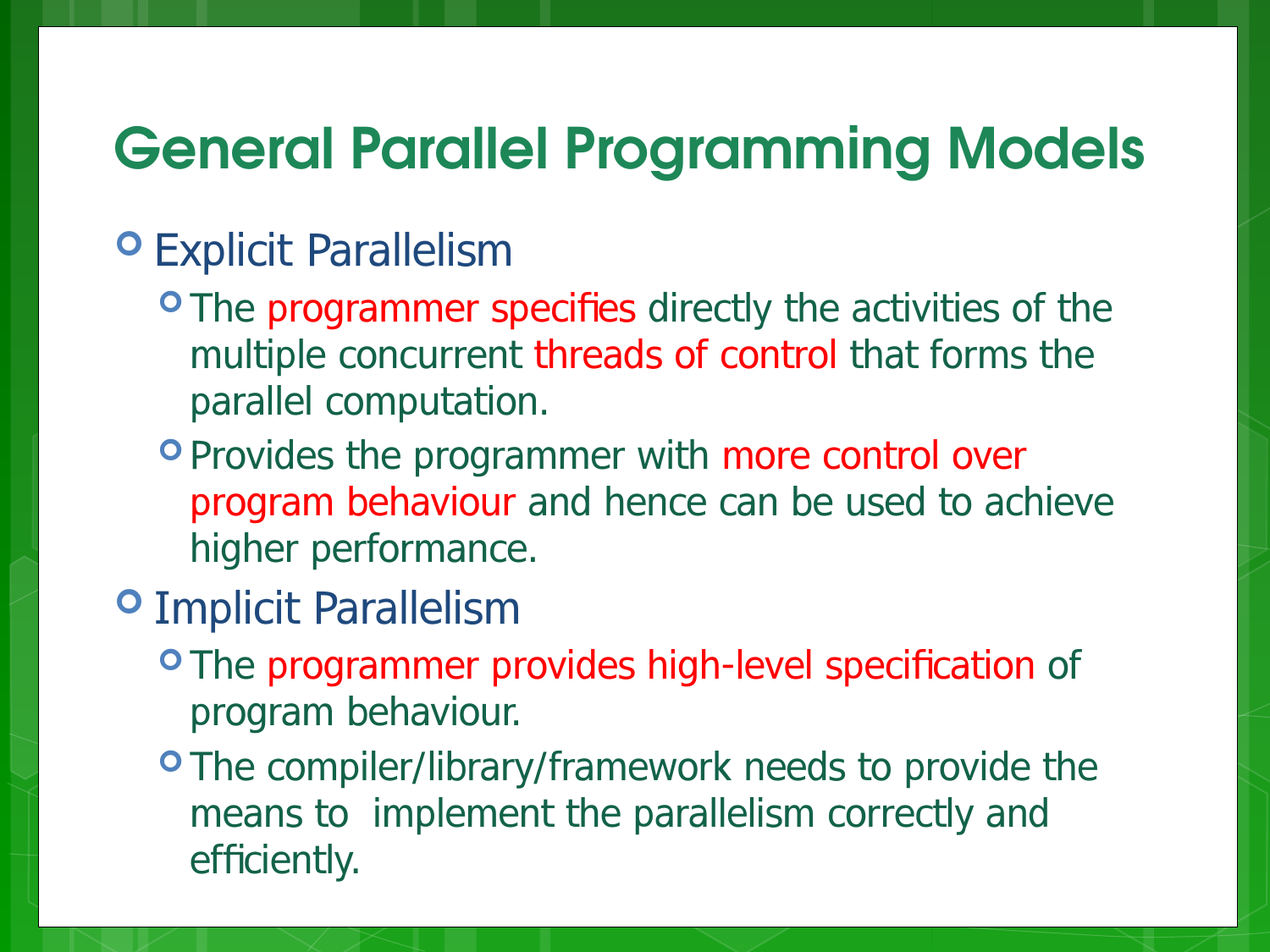

# General Parallel Programming Models
Explicit Parallelism
The programmer specifies directly the activities of the multiple concurrent threads of control that forms the parallel computation.
Provides the programmer with more control over program behaviour and hence can be used to achieve higher performance.
Implicit Parallelism
The programmer provides high-level specification of program behaviour.
The compiler/library/framework needs to provide the means to  implement the parallelism correctly and efficiently.